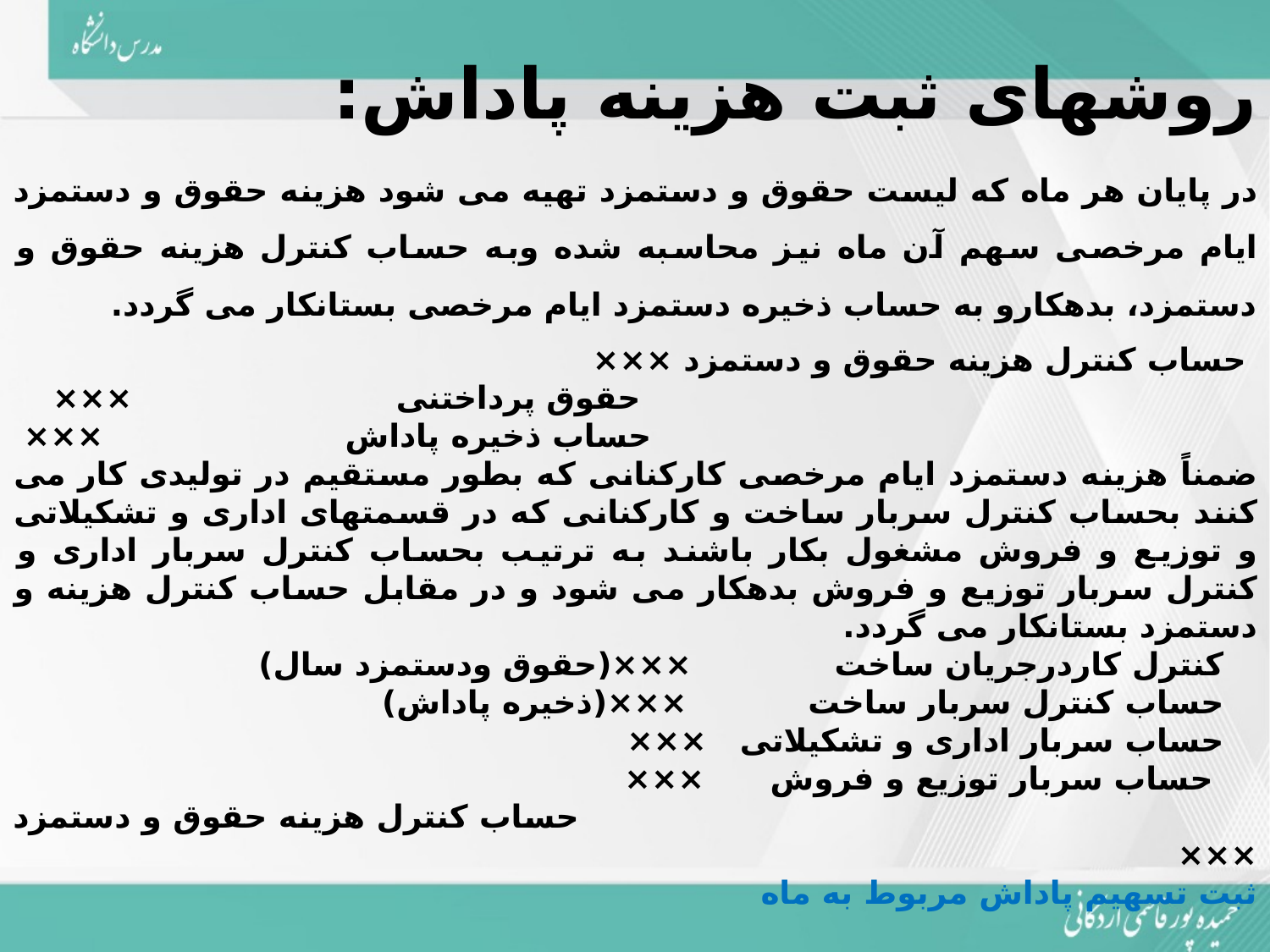

روشهای ثبت هزینه پاداش:
در پایان هر ماه که لیست حقوق و دستمزد تهیه می شود هزینه حقوق و دستمزد ایام مرخصی سهم آن ماه نیز محاسبه شده وبه حساب کنترل هزینه حقوق و دستمزد، بدهکارو به حساب ذخیره دستمزد ایام مرخصی بستانکار می گردد.
 حساب کنترل هزینه حقوق و دستمزد ×××
                                                        حقوق پرداختنی                        ×××
                                                       حساب ذخیره پاداش                      ×××
ضمناً هزینه دستمزد ایام مرخصی کارکنانی که بطور مستقیم در تولیدی کار می کنند بحساب کنترل سربار ساخت و کارکنانی که در قسمتهای اداری و تشکیلاتی و توزیع و فروش مشغول بکار باشند به ترتیب بحساب کنترل سربار اداری و کنترل سربار توزیع و فروش بدهکار می شود و در مقابل حساب کنترل هزینه و دستمزد بستانکار می گردد.
   کنترل کاردرجریان ساخت             ×××(حقوق ودستمزد سال)
   حساب کنترل سربار ساخت           ×××(ذخیره پاداش)
   حساب سربار اداری و تشکیلاتی   ×××
    حساب سربار توزیع و فروش      ×××
                                                           حساب کنترل هزینه حقوق و دستمزد ×××
ثبت تسهیم پاداش مربوط به ماه

 حساب ذخیره پاداش       ×××
                                                             بانک (صندوق) ×××
ثبت پرداخت پاداش کارکنان